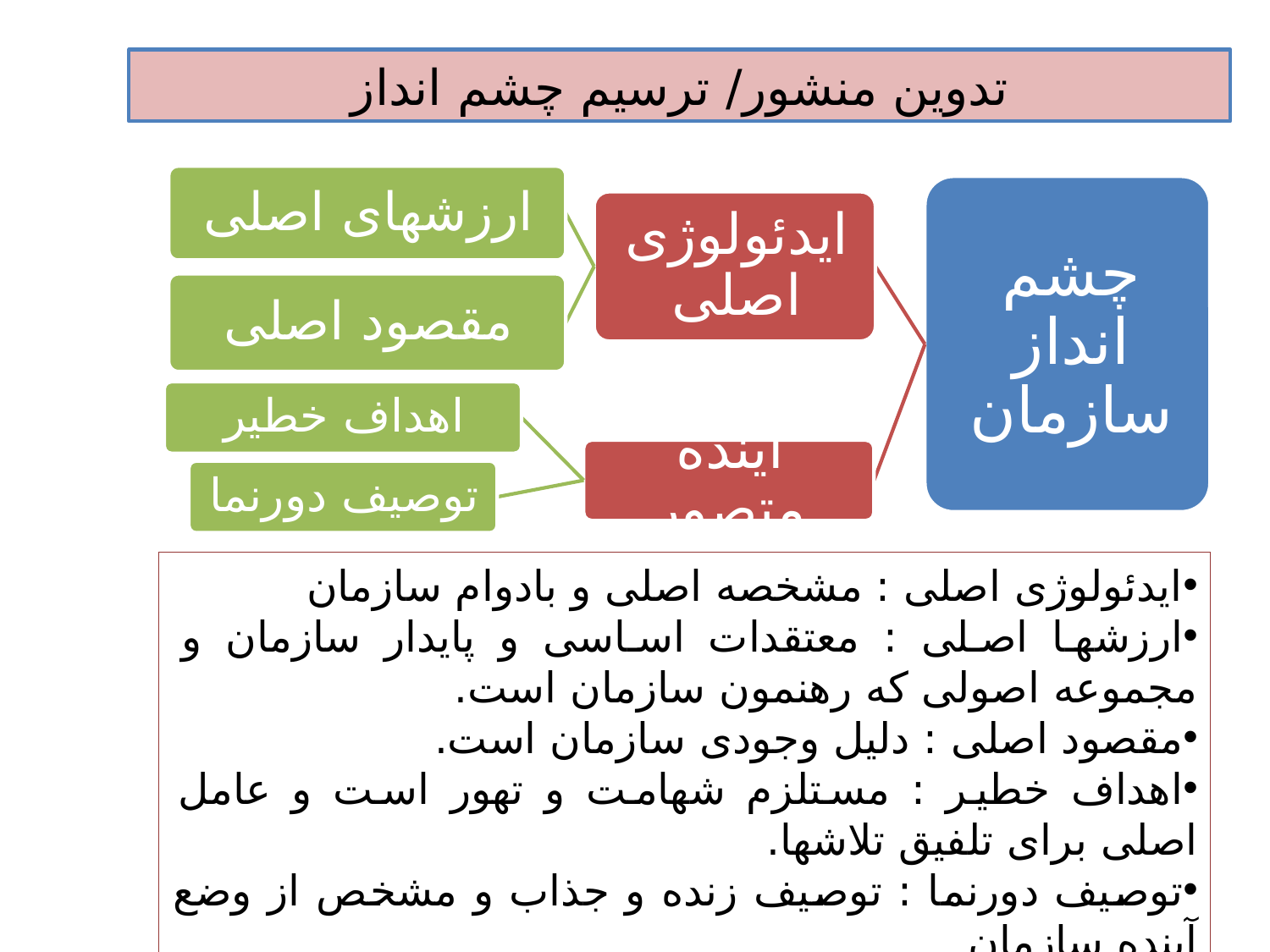

تدوین منشور/ ترسیم چشم انداز
چشم انداز سازمان

ایدئولوژی اصلی

ارزشهای اصلی

مقصود اصلی

آینده متصور

اهداف خطیر

توصیف دورنما
ایدئولوژی اصلی : مشخصه اصلی و بادوام سازمان
ارزشها اصلی : معتقدات اساسی و پایدار سازمان و مجموعه اصولی که رهنمون سازمان است.
مقصود اصلی : دلیل وجودی سازمان است.
اهداف خطیر : مستلزم شهامت و تهور است و عامل اصلی برای تلفیق تلاشها.
توصیف دورنما : توصیف زنده و جذاب و مشخص از وضع آینده سازمان